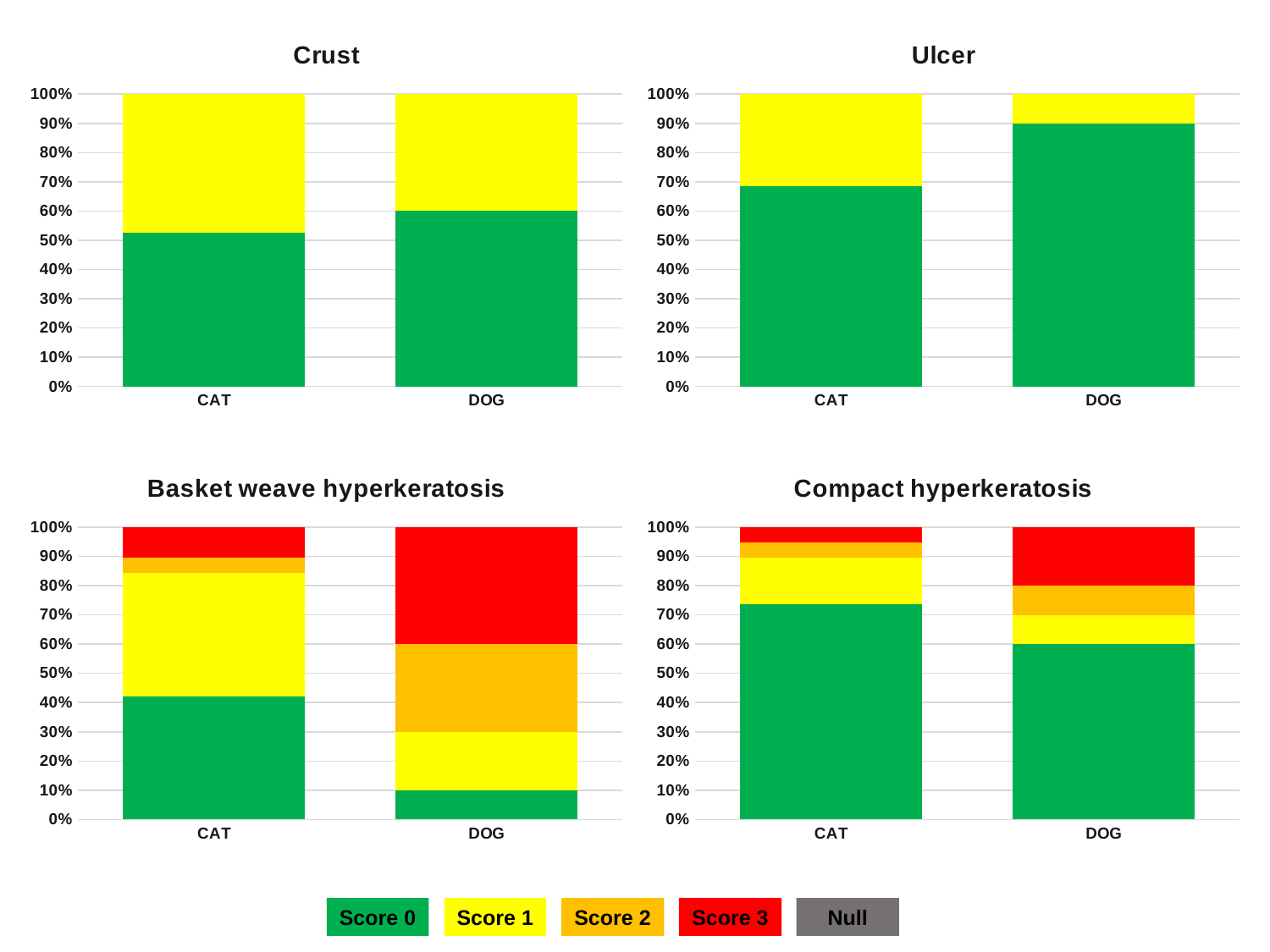

### Chart: Ulcer

| Category | 0 | 1 | 2 | 3 | nd |
|---|---|---|---|---|---|
| CAT | 13.0 | 6.0 | None | None | None |
| DOG | 9.0 | 1.0 | None | None | None |

### Chart: Crust

| Category | 0 | 1 | 2 | 3 | nd |
|---|---|---|---|---|---|
| CAT | 10.0 | 9.0 | None | None | None |
| DOG | 6.0 | 4.0 | None | None | None |

### Chart: Basket weave hyperkeratosis

| Category | 0 | 1 | 2 | 3 | nd |
|---|---|---|---|---|---|
| CAT | 8.0 | 8.0 | 1.0 | 2.0 | None |
| DOG | 1.0 | 2.0 | 3.0 | 4.0 | None |

### Chart: Compact hyperkeratosis

| Category | 0 | 1 | 2 | 3 | nd |
|---|---|---|---|---|---|
| CAT | 14.0 | 3.0 | 1.0 | 1.0 | None |
| DOG | 6.0 | 1.0 | 1.0 | 2.0 | None |
Null
Score 2
Score 3
Score 0
Score 1